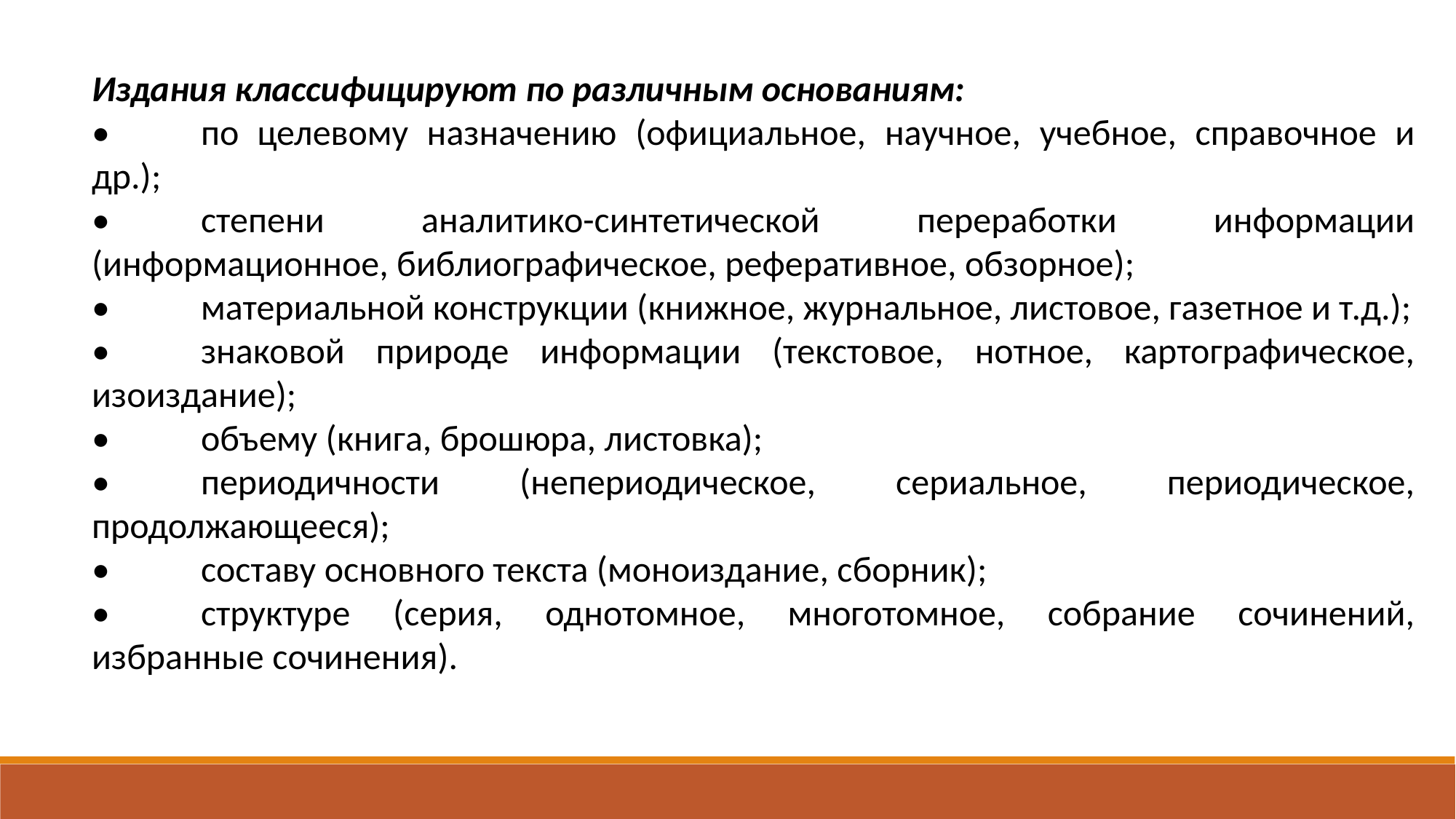

Издания классифицируют по различным основаниям:
•	по целевому назначению (официальное, научное, учебное, справочное и др.);
•	степени аналитико-синтетической переработки информации (информационное, библиографическое, реферативное, обзорное);
•	материальной конструкции (книжное, журнальное, листовое, газетное и т.д.);
•	знаковой природе информации (текстовое, нотное, картографическое, изоиздание);
•	объему (книга, брошюра, листовка);
•	периодичности (непериодическое, сериальное, периодическое, продолжающееся);
•	составу основного текста (моноиздание, сборник);
•	структуре (серия, однотомное, многотомное, собрание сочинений, избранные сочинения).